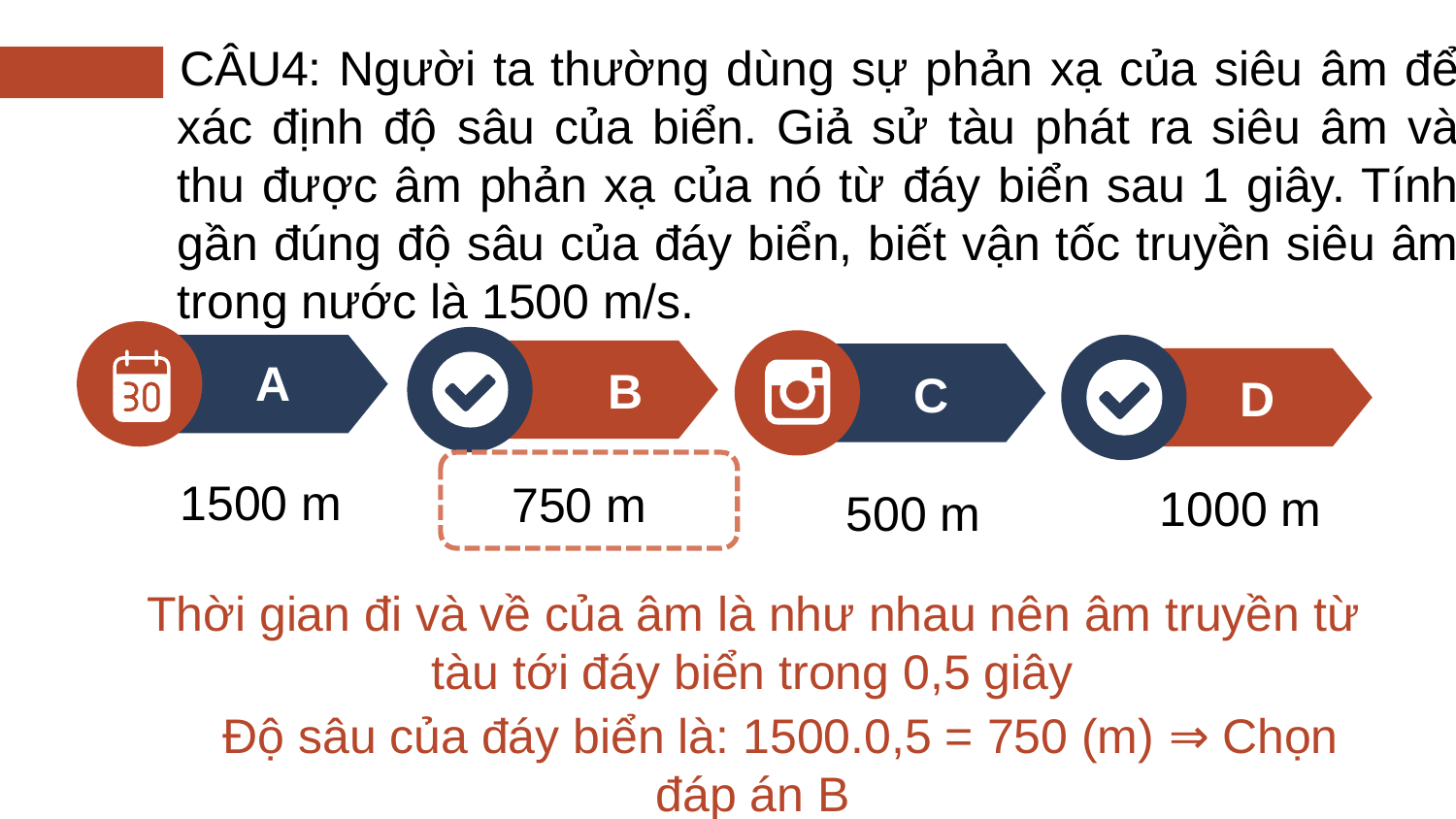

CÂU4: Người ta thường dùng sự phản xạ của siêu âm để xác định độ sâu của biển. Giả sử tàu phát ra siêu âm và thu được âm phản xạ của nó từ đáy biển sau 1 giây. Tính gần đúng độ sâu của đáy biển, biết vận tốc truyền siêu âm trong nước là 1500 m/s.

A

1500 m

      B

750 m

C

500 m

D

1000 m

Thời gian đi và về của âm là như nhau nên âm truyền từ tàu tới đáy biển trong 0,5 giây
    Độ sâu của đáy biển là: 1500.0,5 = 750 (m) ⇒ Chọn đáp án B